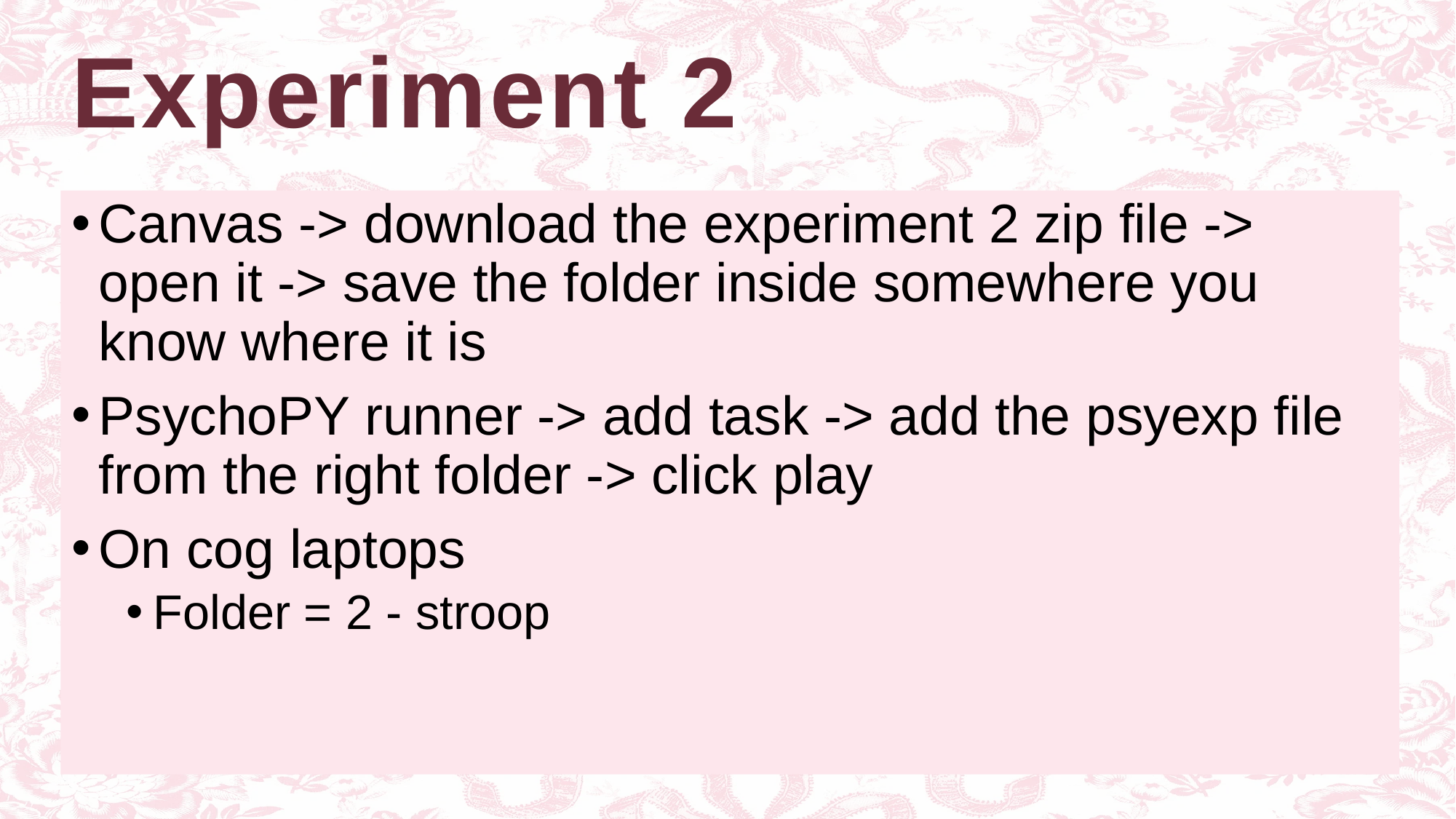

# Experiment 2
Canvas -> download the experiment 2 zip file -> open it -> save the folder inside somewhere you know where it is
PsychoPY runner -> add task -> add the psyexp file from the right folder -> click play
On cog laptops
Folder = 2 - stroop